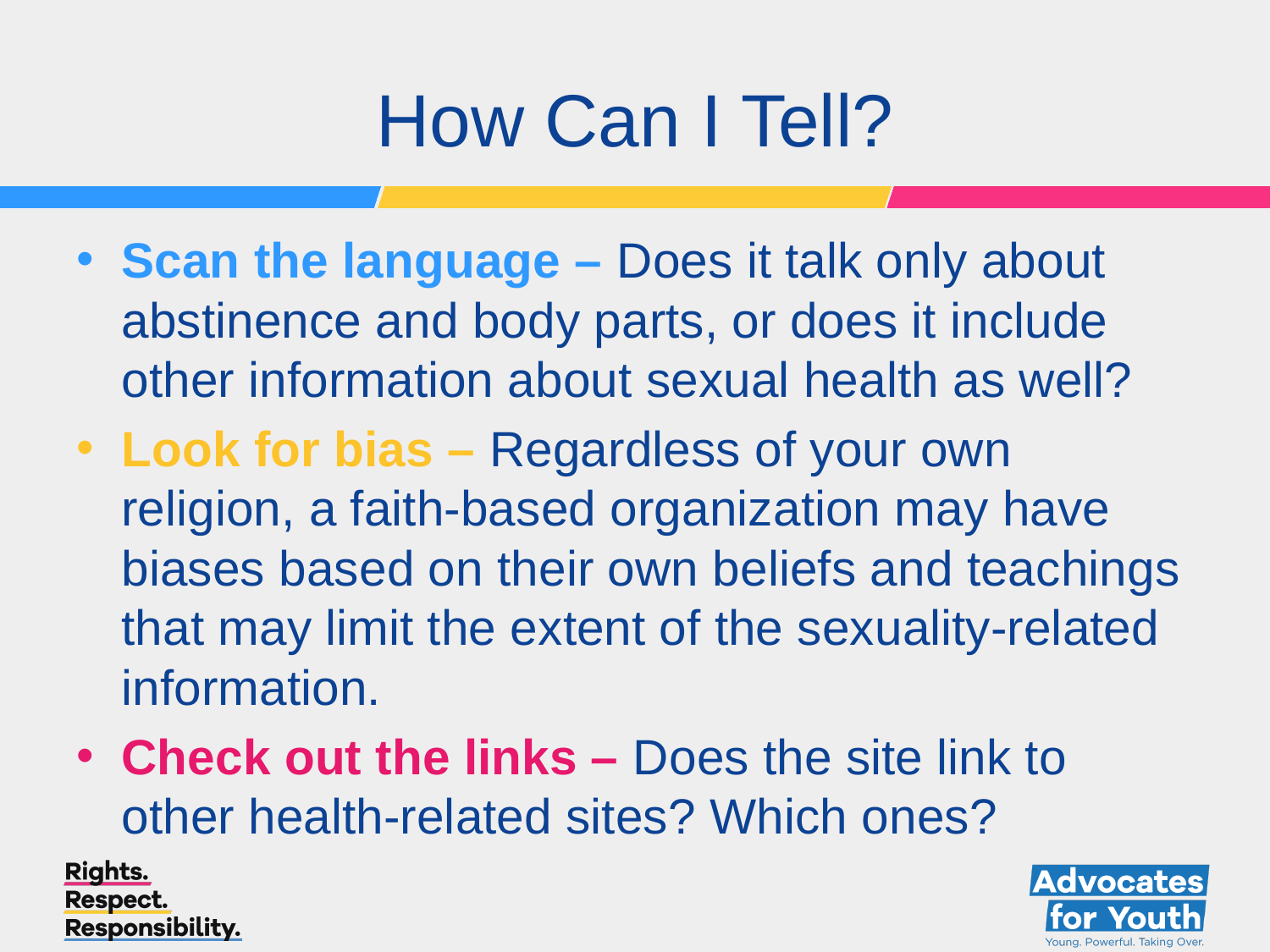

# How Can I Tell?
Scan the language – Does it talk only about abstinence and body parts, or does it include other information about sexual health as well?
Look for bias – Regardless of your own religion, a faith-based organization may have biases based on their own beliefs and teachings that may limit the extent of the sexuality-related information.
Check out the links – Does the site link to other health-related sites? Which ones?